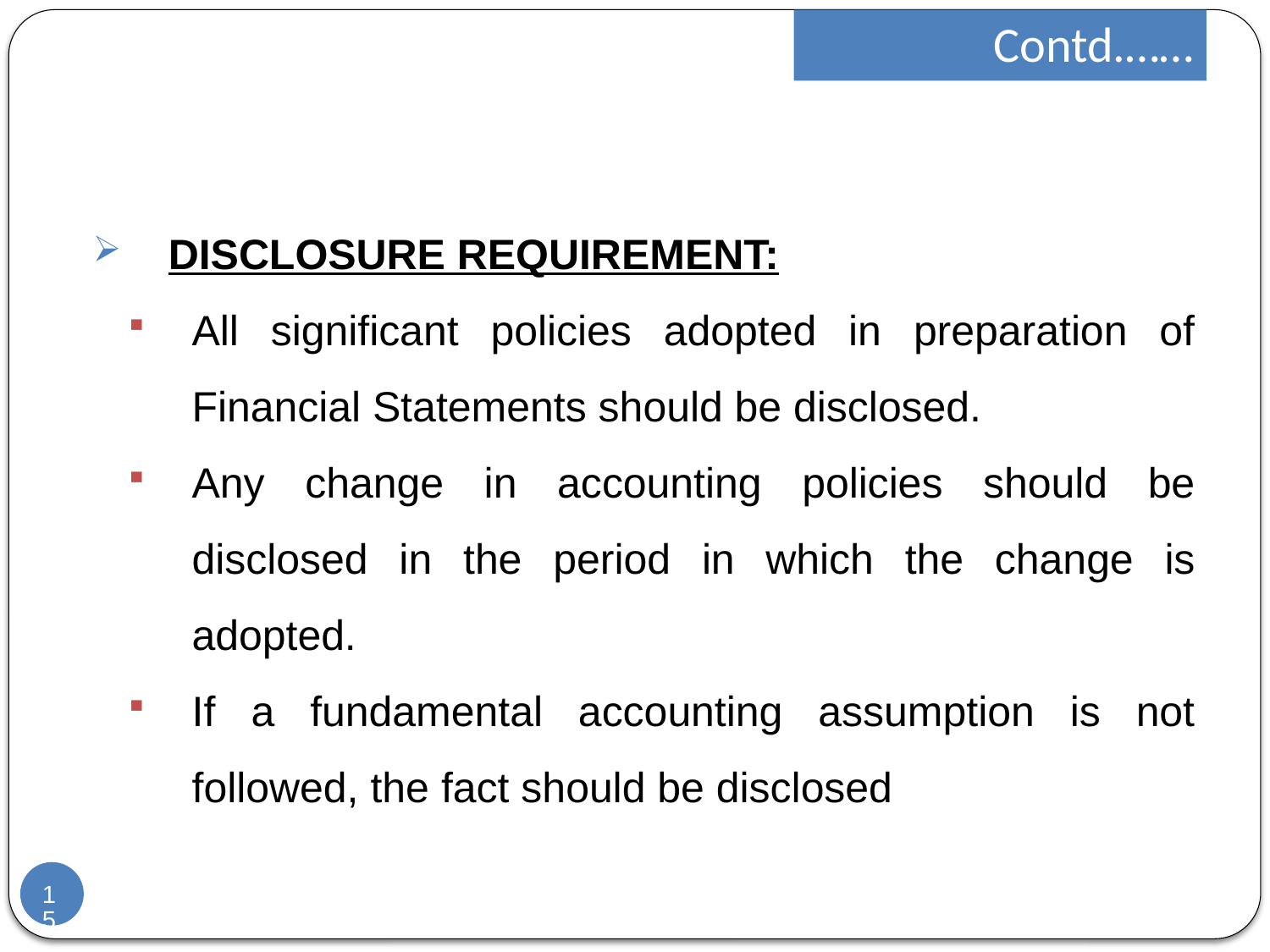

Contd.……
 DISCLOSURE REQUIREMENT:
All significant policies adopted in preparation of Financial Statements should be disclosed.
Any change in accounting policies should be disclosed in the period in which the change is adopted.
If a fundamental accounting assumption is not followed, the fact should be disclosed
15